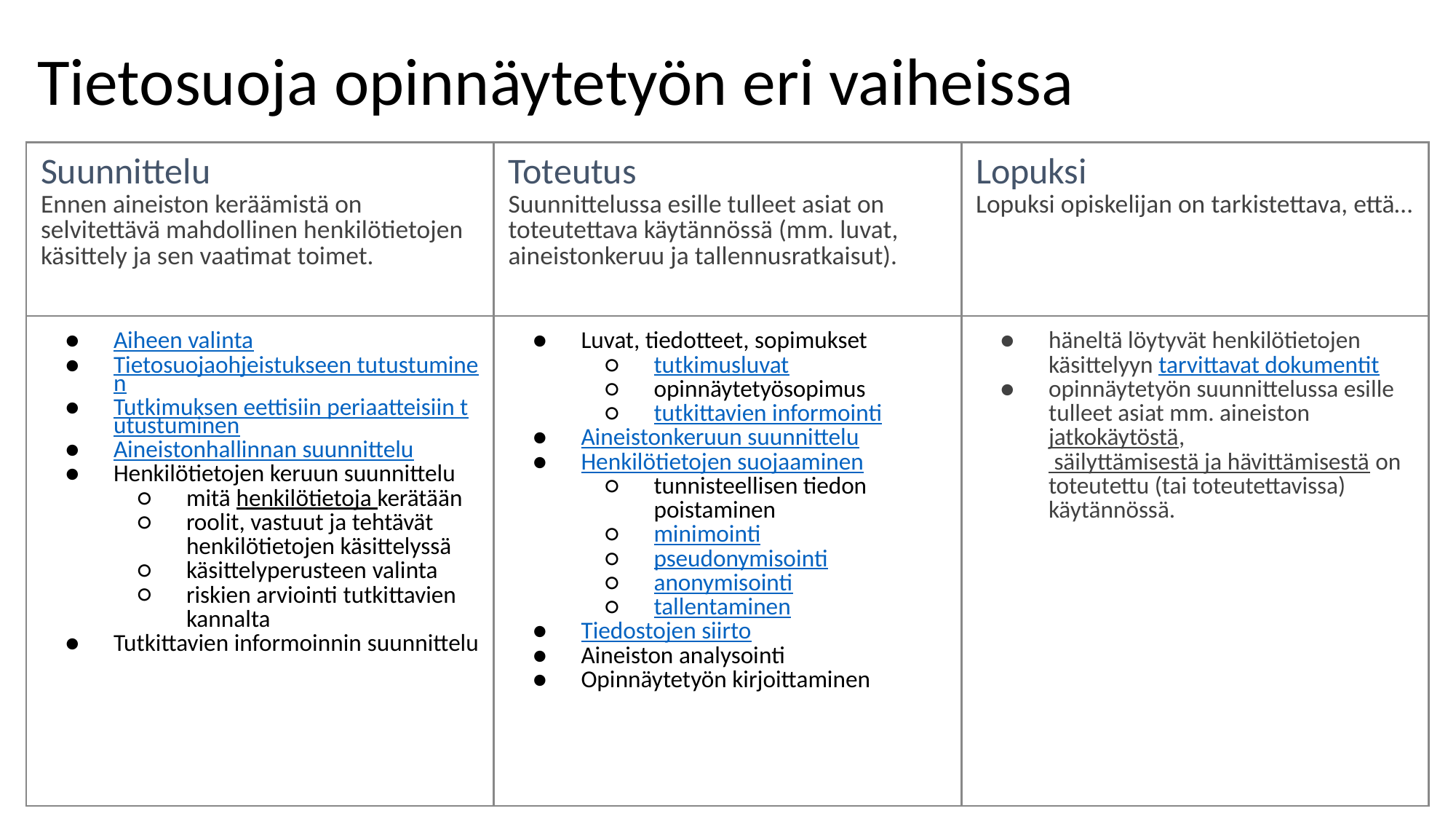

Tietosuoja opinnäytetyön eri vaiheissa
| Suunnittelu Ennen aineiston keräämistä on selvitettävä mahdollinen henkilötietojen käsittely ja sen vaatimat toimet. | Toteutus Suunnittelussa esille tulleet asiat on toteutettava käytännössä (mm. luvat, aineistonkeruu ja tallennusratkaisut). | Lopuksi Lopuksi opiskelijan on tarkistettava, että… |
| --- | --- | --- |
| Aiheen valinta Tietosuojaohjeistukseen tutustuminen Tutkimuksen eettisiin periaatteisiin tutustuminen Aineistonhallinnan suunnittelu Henkilötietojen keruun suunnittelu mitä henkilötietoja kerätään roolit, vastuut ja tehtävät henkilötietojen käsittelyssä käsittelyperusteen valinta riskien arviointi tutkittavien kannalta Tutkittavien informoinnin suunnittelu | Luvat, tiedotteet, sopimukset tutkimusluvat opinnäytetyösopimus tutkittavien informointi Aineistonkeruun suunnittelu Henkilötietojen suojaaminen tunnisteellisen tiedon poistaminen minimointi pseudonymisointi anonymisointi tallentaminen Tiedostojen siirto Aineiston analysointi Opinnäytetyön kirjoittaminen | häneltä löytyvät henkilötietojen käsittelyyn tarvittavat dokumentit opinnäytetyön suunnittelussa esille tulleet asiat mm. aineiston jatkokäytöstä, säilyttämisestä ja hävittämisestä on toteutettu (tai toteutettavissa) käytännössä. |